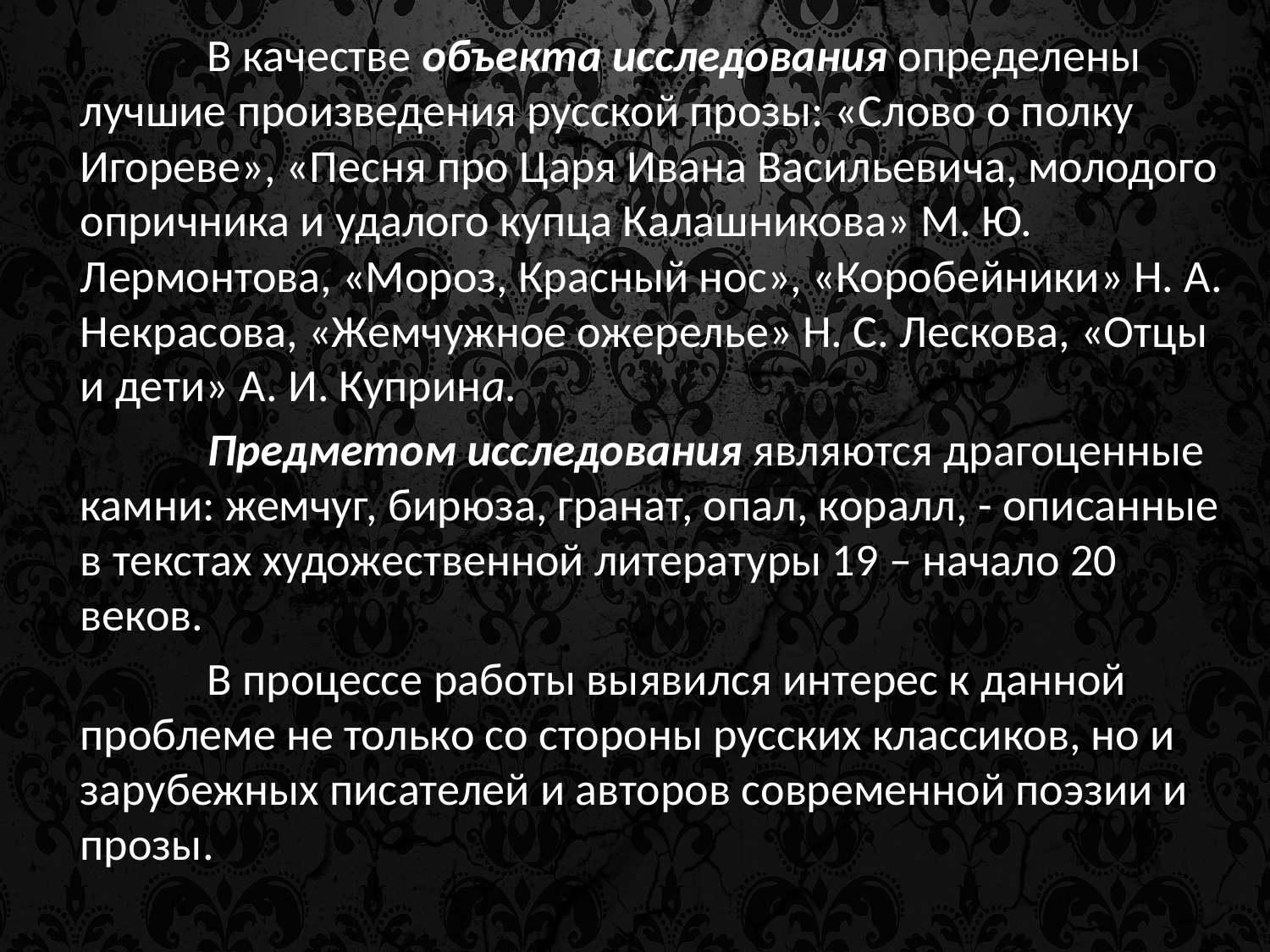

В качестве объекта исследования определены лучшие произведения русской прозы: «Слово о полку Игореве», «Песня про Царя Ивана Васильевича, молодого опричника и удалого купца Калашникова» М. Ю. Лермонтова, «Мороз, Красный нос», «Коробейники» Н. А. Некрасова, «Жемчужное ожерелье» Н. С. Лескова, «Отцы и дети» А. И. Куприна.
		Предметом исследования являются драгоценные камни: жемчуг, бирюза, гранат, опал, коралл, - описанные в текстах художественной литературы 19 – начало 20 веков.
		В процессе работы выявился интерес к данной проблеме не только со стороны русских классиков, но и зарубежных писателей и авторов современной поэзии и прозы.
#